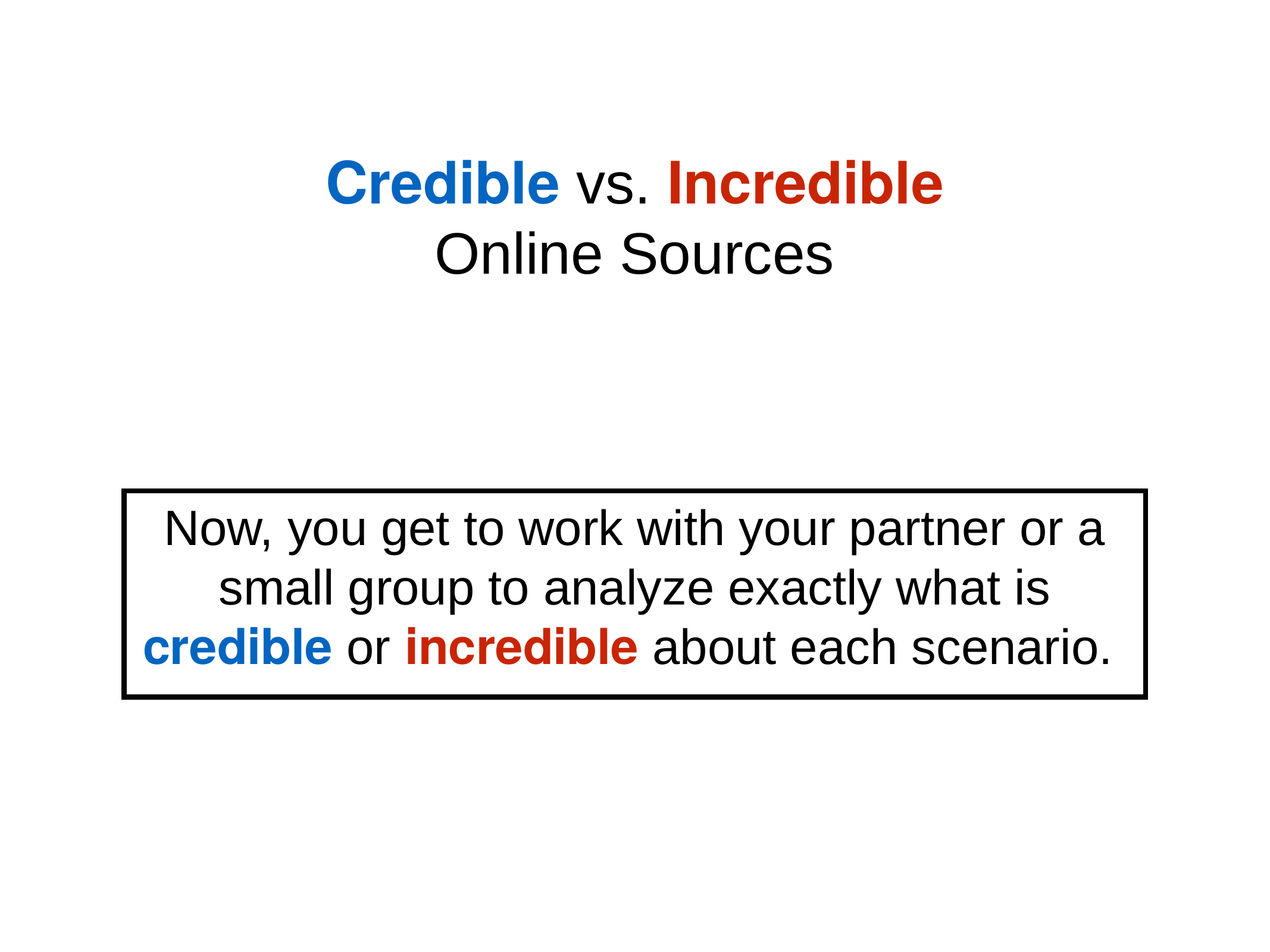

# Credible vs. Incredible
Online Sources
Now, you get to work with your partner or a small group to analyze exactly what is credible or incredible about each scenario.